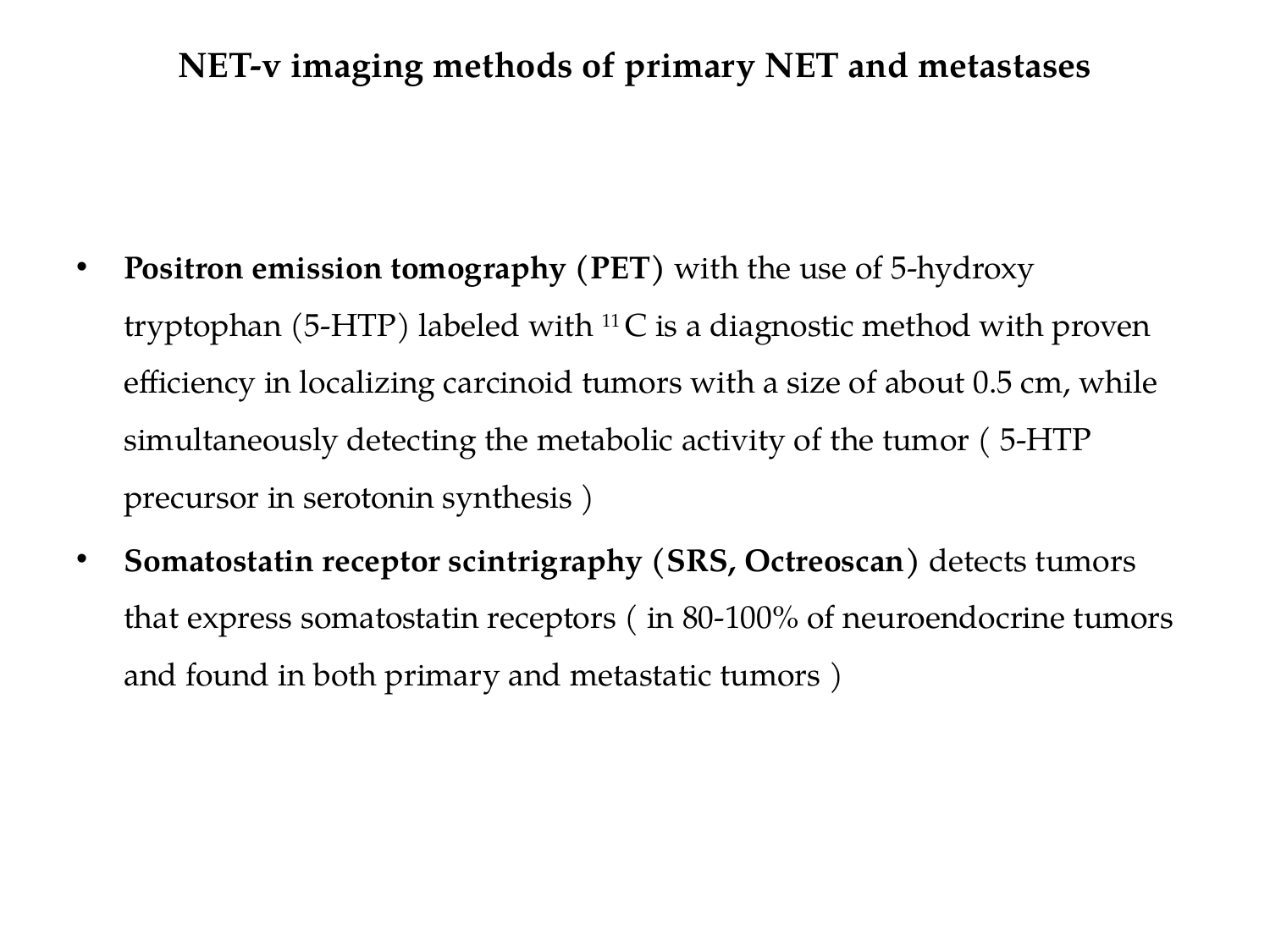

# NET-v imaging methods of primary NET and metastases
Positron emission tomography (PET) with the use of 5-hydroxy tryptophan (5-HTP) labeled with 11 C is a diagnostic method with proven efficiency in localizing carcinoid tumors with a size of about 0.5 cm, while simultaneously detecting the metabolic activity of the tumor ( 5-HTP precursor in serotonin synthesis )
Somatostatin receptor scintrigraphy (SRS, Octreoscan) detects tumors that express somatostatin receptors ( in 80-100% of neuroendocrine tumors and found in both primary and metastatic tumors )